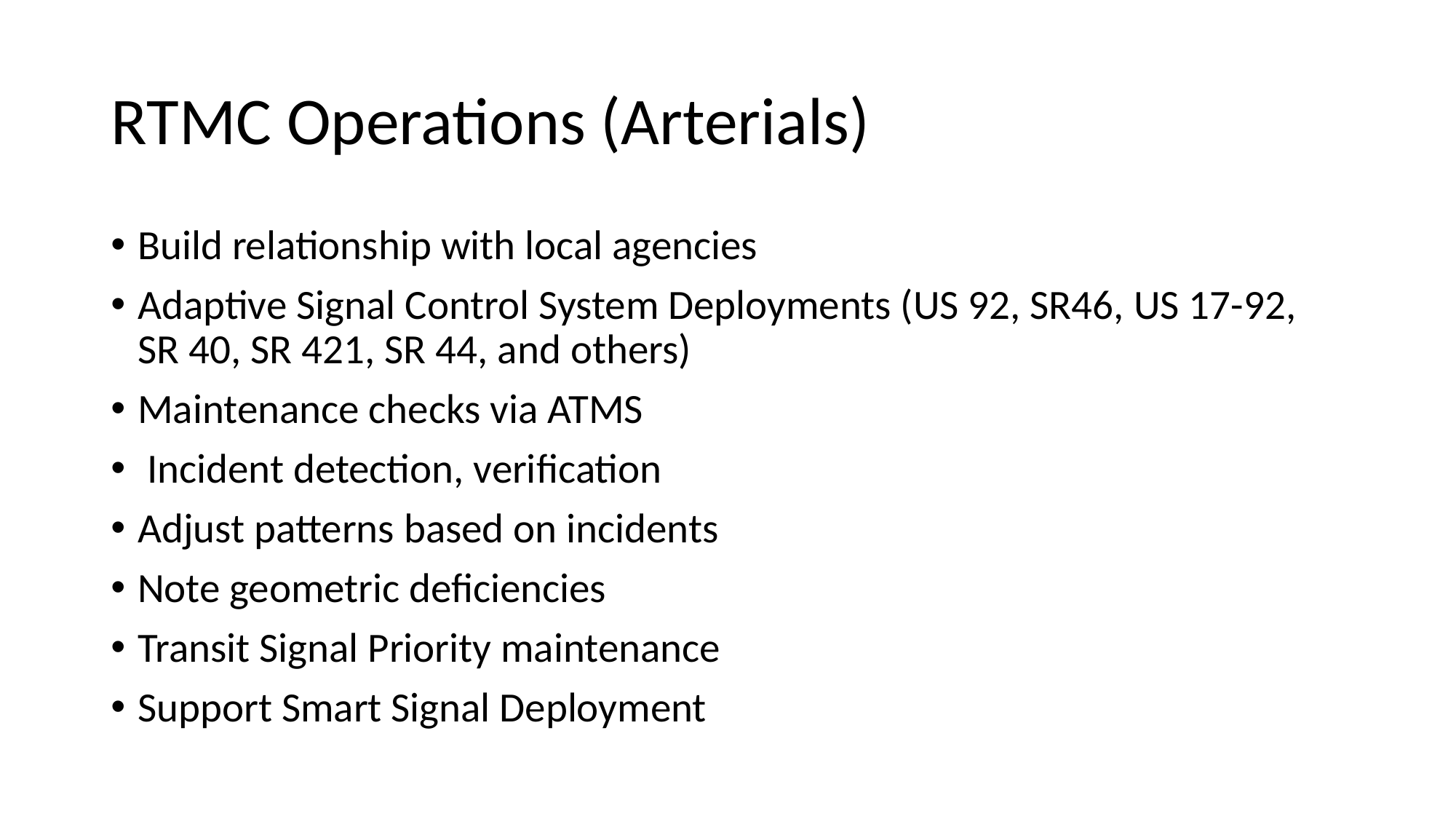

# RTMC Operations (Arterials)
Build relationship with local agencies
Adaptive Signal Control System Deployments (US 92, SR46, US 17-92, SR 40, SR 421, SR 44, and others)
Maintenance checks via ATMS
 Incident detection, verification
Adjust patterns based on incidents
Note geometric deficiencies
Transit Signal Priority maintenance
Support Smart Signal Deployment